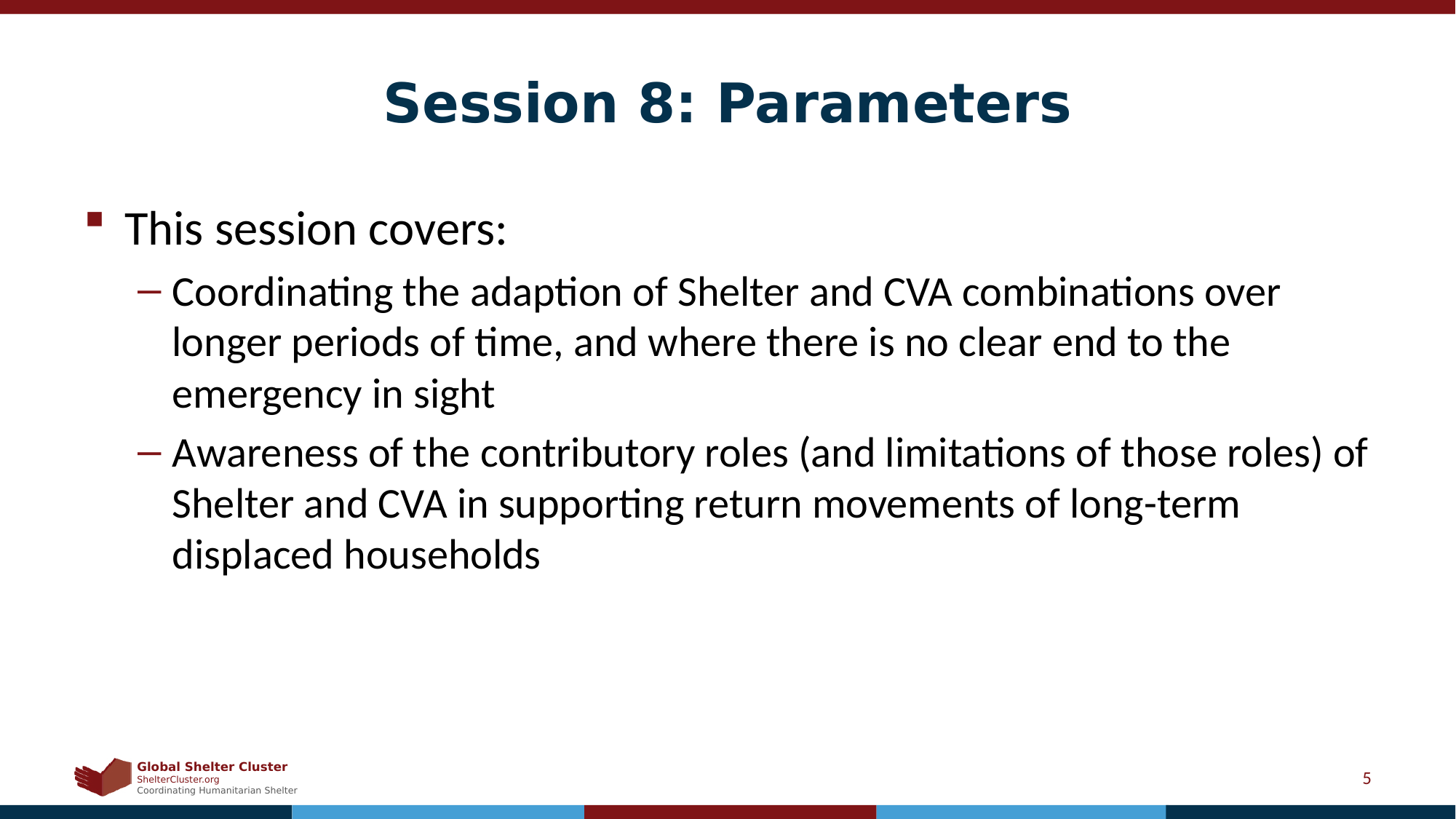

# Session 8: Parameters
This session covers:
Coordinating the adaption of Shelter and CVA combinations over longer periods of time, and where there is no clear end to the emergency in sight
Awareness of the contributory roles (and limitations of those roles) of Shelter and CVA in supporting return movements of long-term displaced households
5